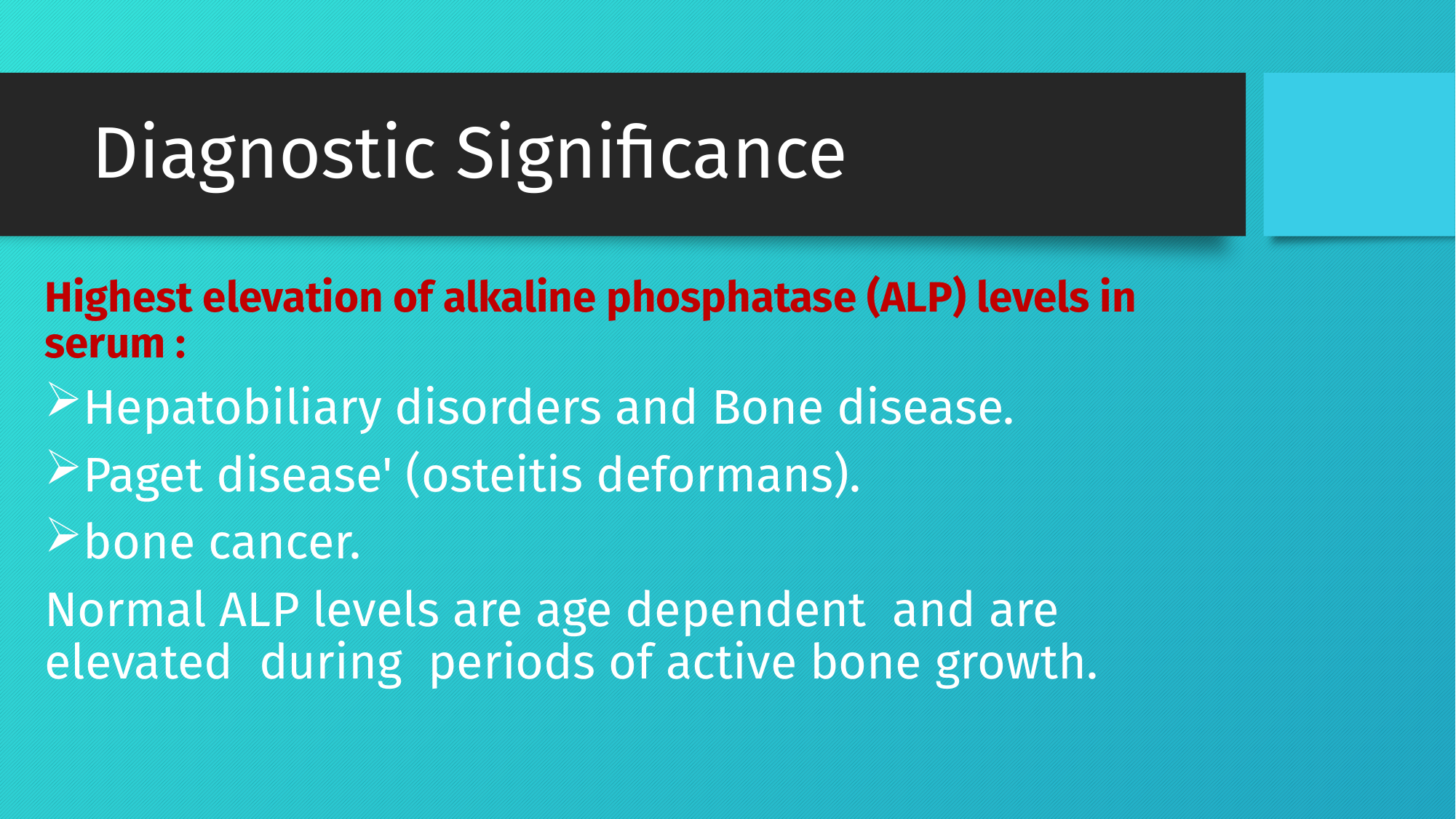

# Diagnostic Significance
Highest elevation of alkaline phosphatase (ALP) levels in serum :
Hepatobiliary disorders and Bone disease.
Paget disease' (osteitis deformans).
bone cancer.
Normal ALP levels are age dependent  and are  elevated  during  periods of active bone growth.